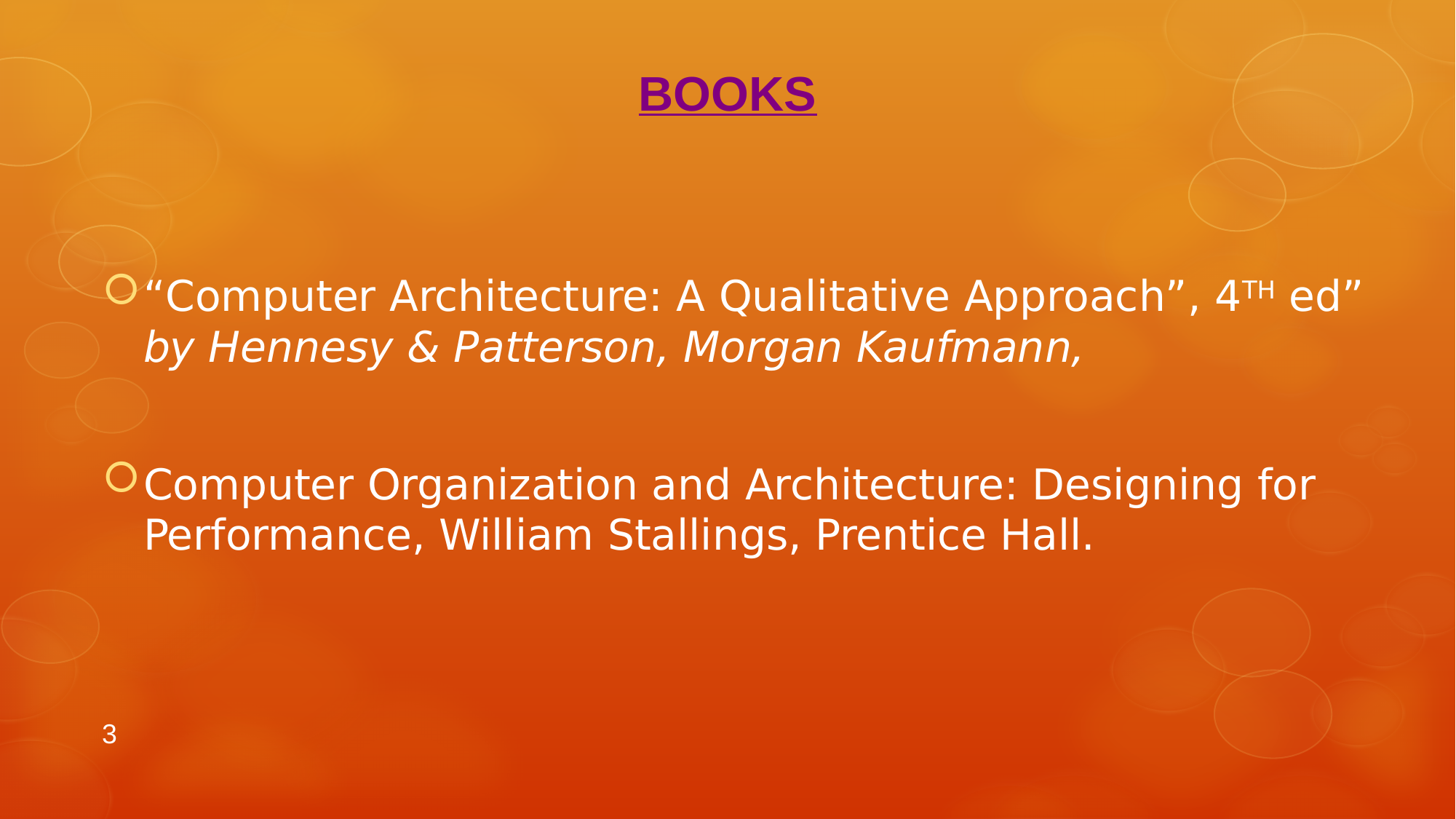

BOOKS
“Computer Architecture: A Qualitative Approach”, 4TH ed” by Hennesy & Patterson, Morgan Kaufmann,

Computer Organization and Architecture: Designing for Performance, William Stallings, Prentice Hall.

3